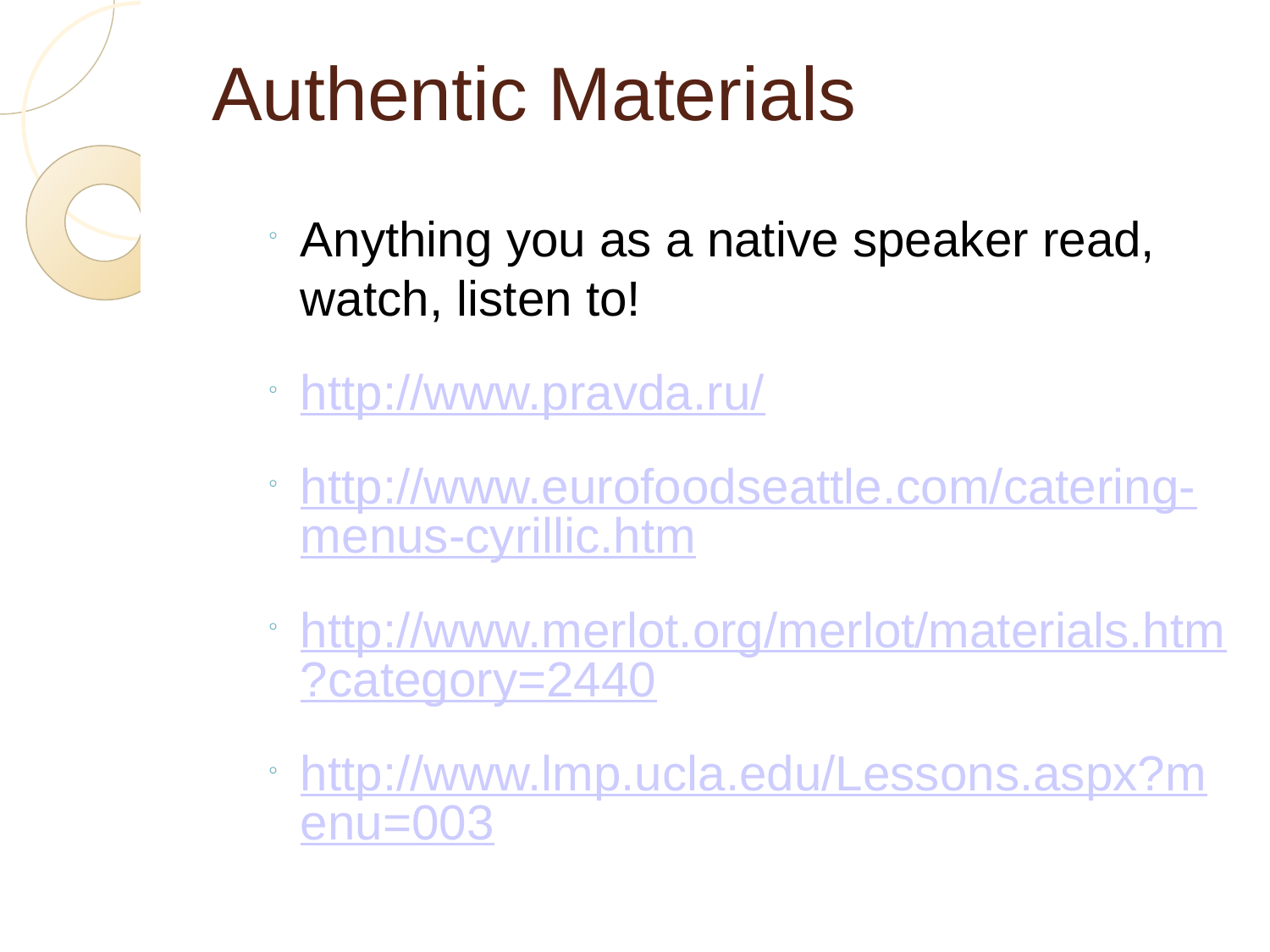

# Authentic Materials
Anything you as a native speaker read, watch, listen to!
http://www.pravda.ru/
http://www.eurofoodseattle.com/catering-menus-cyrillic.htm
http://www.merlot.org/merlot/materials.htm?category=2440
http://www.lmp.ucla.edu/Lessons.aspx?menu=003